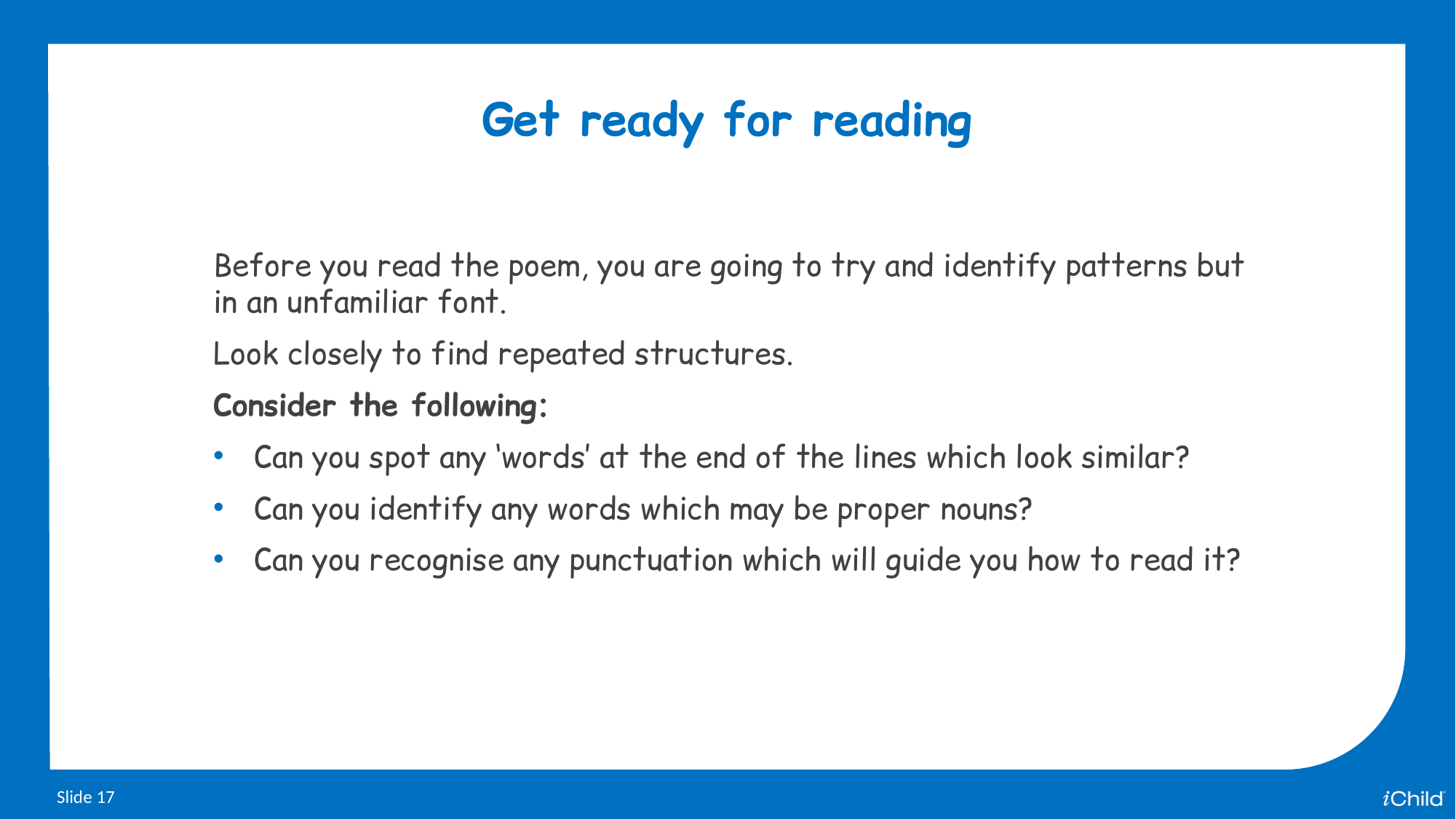

Get ready for reading
Before you read the poem, you are going to try and identify patterns but in an unfamiliar font.
Look closely to find repeated structures.
Consider the following:
Can you spot any ‘words’ at the end of the lines which look similar?
Can you identify any words which may be proper nouns?
Can you recognise any punctuation which will guide you how to read it?
Slide 17